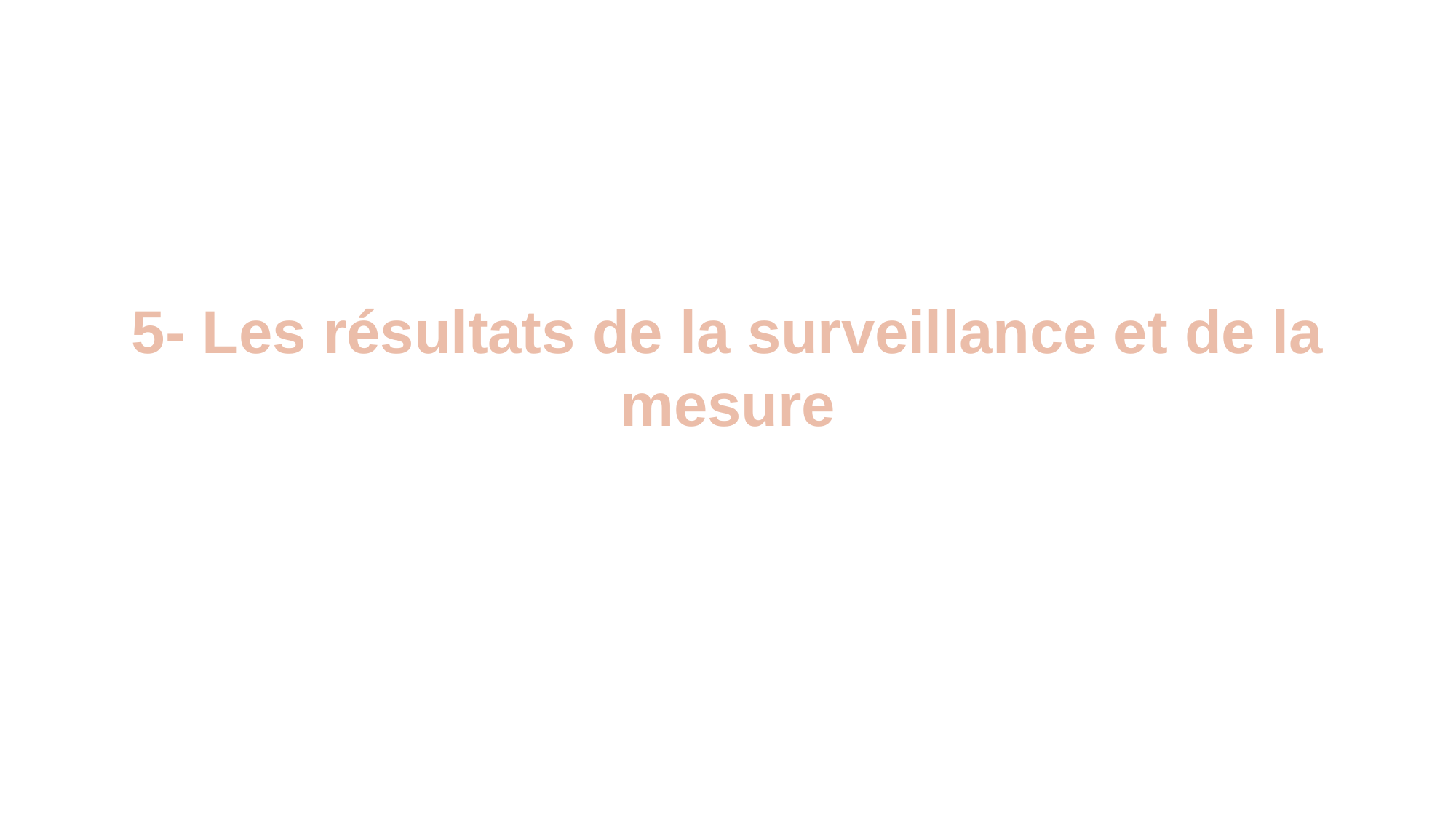

5- Les résultats de la surveillance et de la mesure